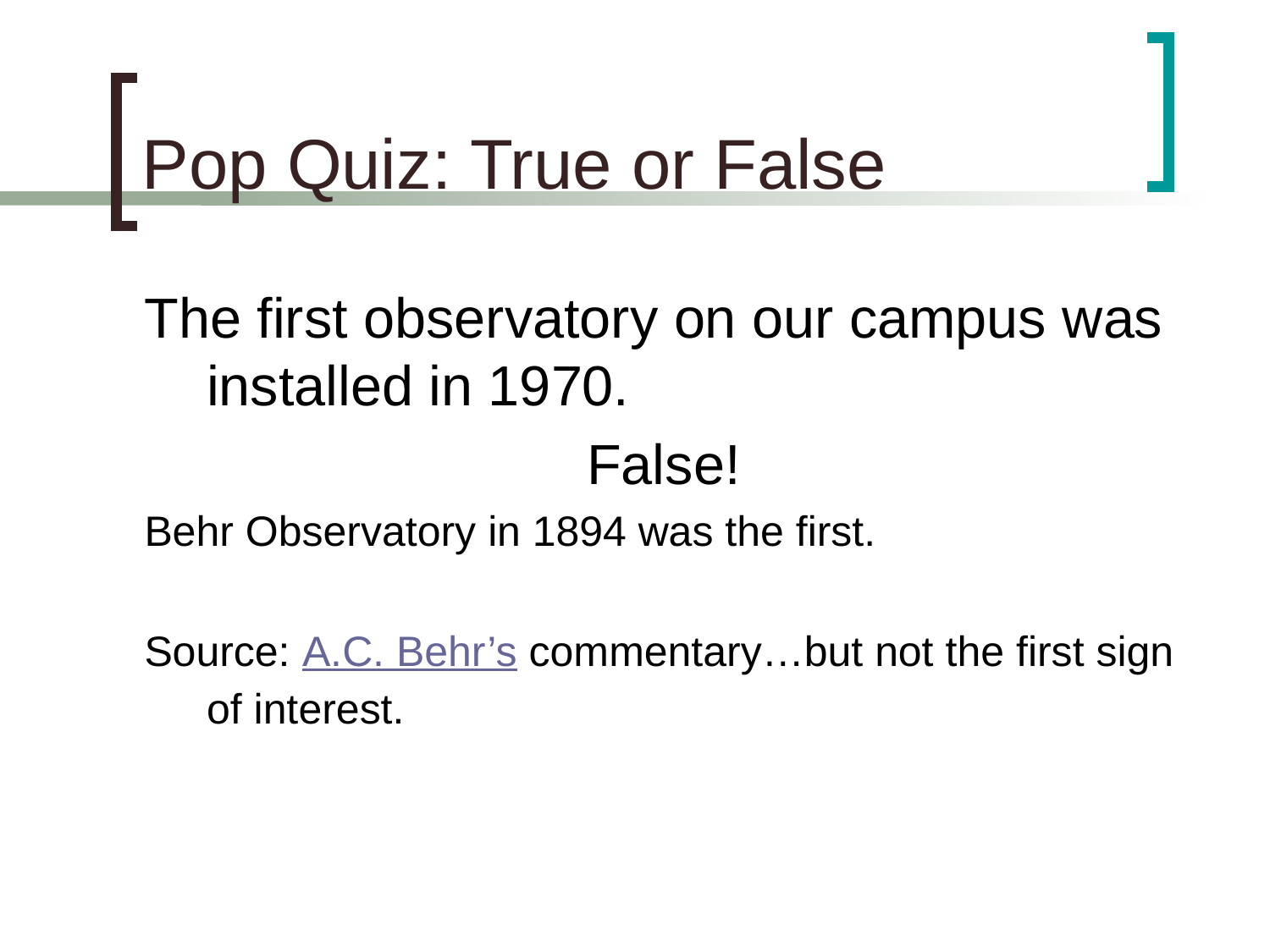

# Pop Quiz: True or False
The first observatory on our campus was installed in 1970.
False!
Behr Observatory in 1894 was the first.

Source: A.C. Behr’s commentary…but not the first sign of interest.